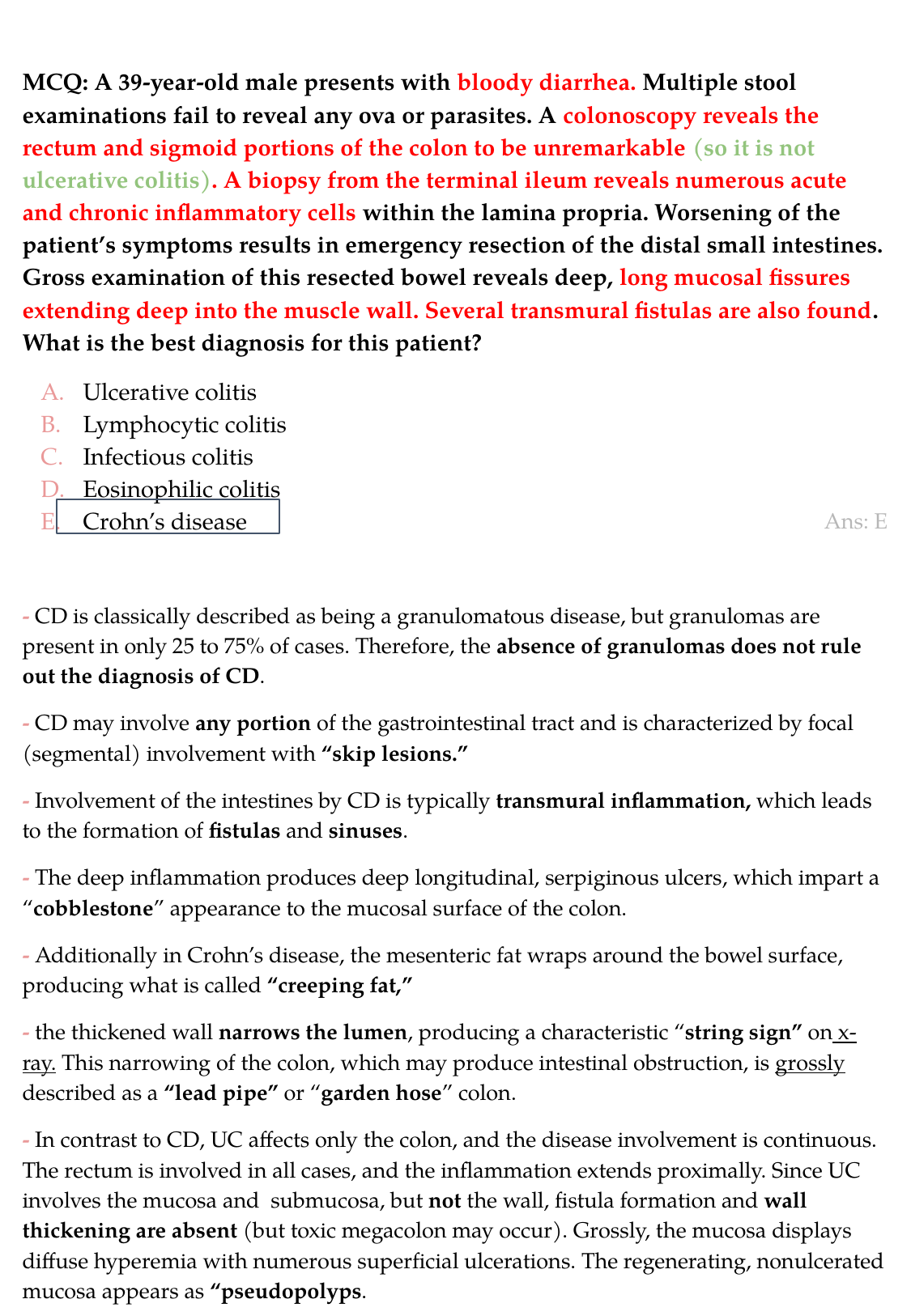

MCQ: A 39-year-old male presents with bloody diarrhea. Multiple stool examinations fail to reveal any ova or parasites. A colonoscopy reveals the rectum and sigmoid portions of the colon to be unremarkable (so it is not ulcerative colitis). A biopsy from the terminal ileum reveals numerous acute and chronic inflammatory cells within the lamina propria. Worsening of the patient’s symptoms results in emergency resection of the distal small intestines. Gross examination of this resected bowel reveals deep, long mucosal fissures extending deep into the muscle wall. Several transmural fistulas are also found. What is the best diagnosis for this patient?
Ulcerative colitis
Lymphocytic colitis
Infectious colitis
Eosinophilic colitis
Crohn’s disease

Ans: E

- CD is classically described as being a granulomatous disease, but granulomas are present in only 25 to 75% of cases. Therefore, the absence of granulomas does not rule out the diagnosis of CD.
- CD may involve any portion of the gastrointestinal tract and is characterized by focal (segmental) involvement with “skip lesions.”
- Involvement of the intestines by CD is typically transmural inflammation, which leads to the formation of fistulas and sinuses.
- The deep inflammation produces deep longitudinal, serpiginous ulcers, which impart a “cobblestone” appearance to the mucosal surface of the colon.
- Additionally in Crohn’s disease, the mesenteric fat wraps around the bowel surface, producing what is called “creeping fat,”
- the thickened wall narrows the lumen, producing a characteristic “string sign” on x-ray. This narrowing of the colon, which may produce intestinal obstruction, is grossly described as a “lead pipe” or “garden hose” colon.
- In contrast to CD, UC affects only the colon, and the disease involvement is continuous. The rectum is involved in all cases, and the inflammation extends proximally. Since UC involves the mucosa and  submucosa, but not the wall, fistula formation and wall thickening are absent (but toxic megacolon may occur). Grossly, the mucosa displays diffuse hyperemia with numerous superficial ulcerations. The regenerating, nonulcerated mucosa appears as “pseudopolyps.